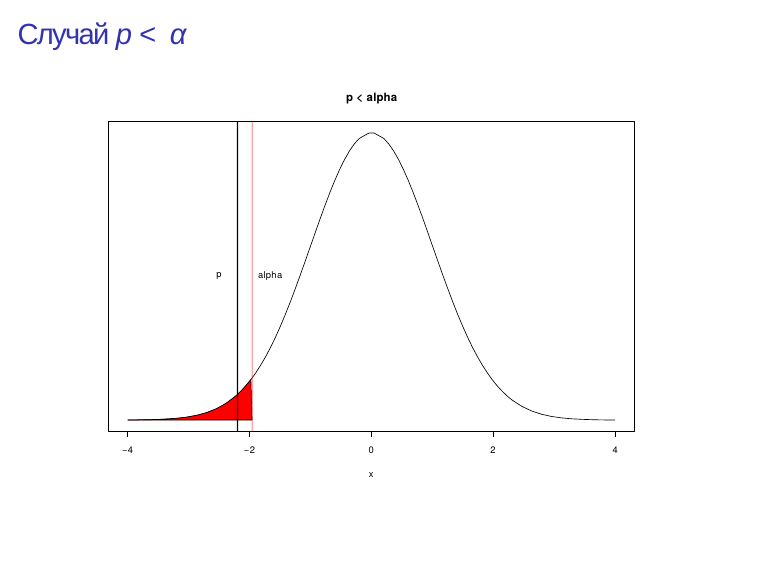

Случай p < α
p < alpha

p
alpha
−4
−2
0
2
4
x